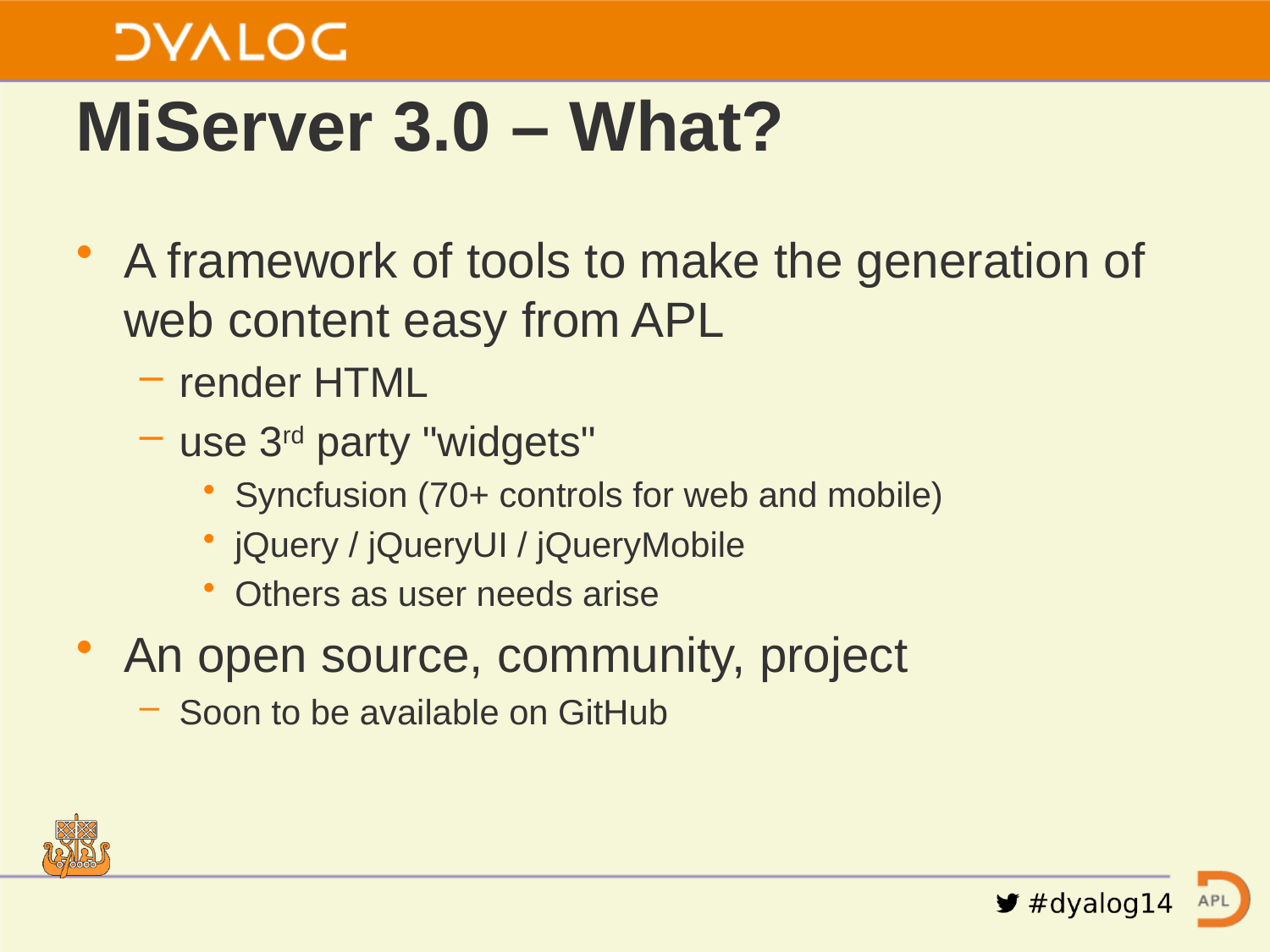

# MiServer 3.0 – What?
A framework of tools to make the generation of web content easy from APL
render HTML
use 3rd party "widgets"
Syncfusion (70+ controls for web and mobile)
jQuery / jQueryUI / jQueryMobile
Others as user needs arise
An open source, community, project
Soon to be available on GitHub